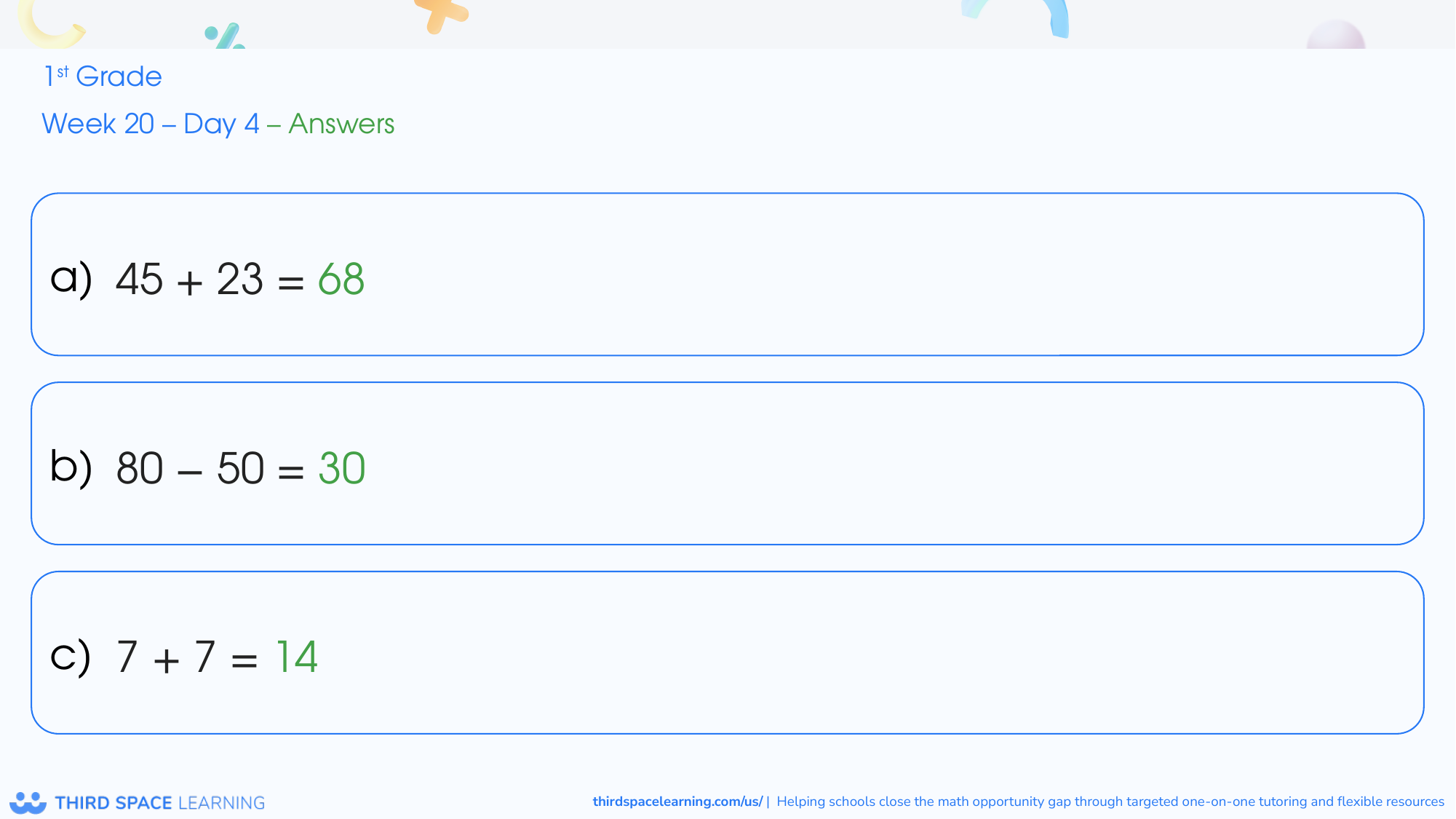

1st Grade
Week 20 – Day 4 – Answers
45 + 23 = 68
80 − 50 = 30
7 + 7 = 14